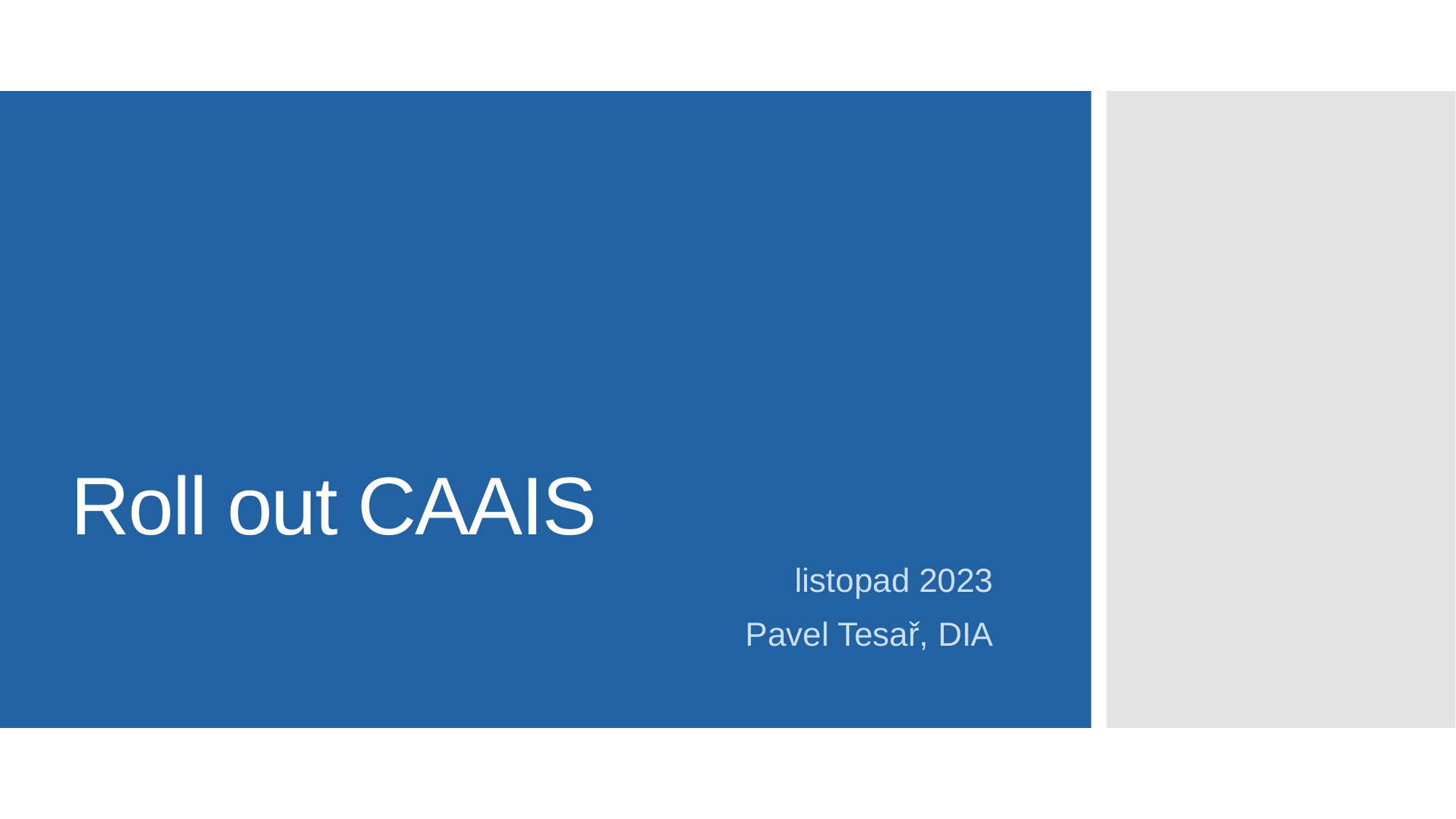

# Roll out CAAIS
listopad 2023
Pavel Tesař, DIA